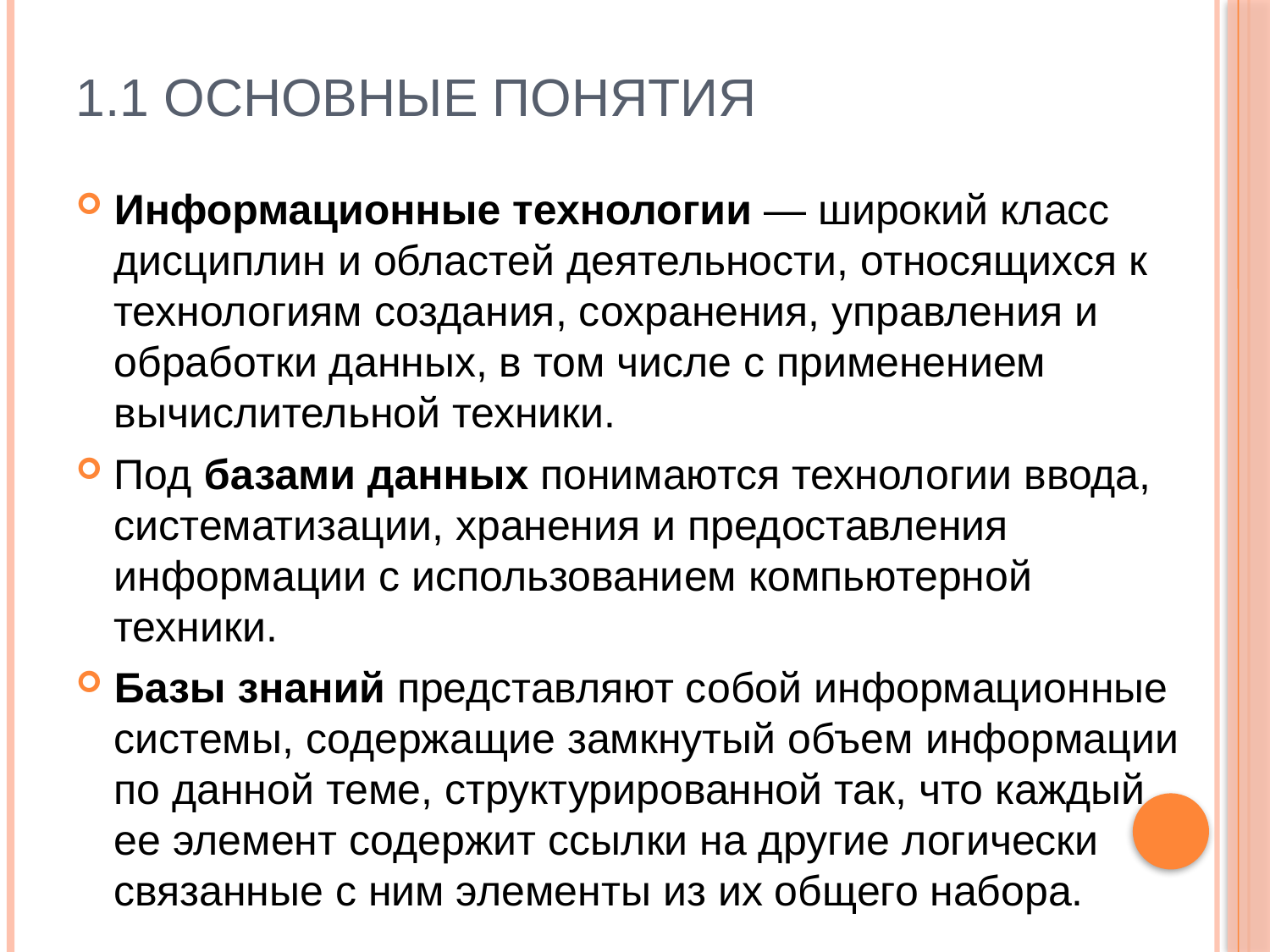

# 1.1 Основные понятия
Информационные технологии — широкий класс дисциплин и областей деятельности, относящихся к технологиям создания, сохранения, управления и обработки данных, в том числе с применением вычислительной техники.
Под базами данных понимаются технологии ввода, систематизации, хранения и предоставления информации с использованием компьютерной техники.
Базы знаний представляют собой информационные системы, содержащие замкнутый объем информации по данной теме, структурированной так, что каждый ее элемент содержит ссылки на другие логически связанные с ним элементы из их общего набора.